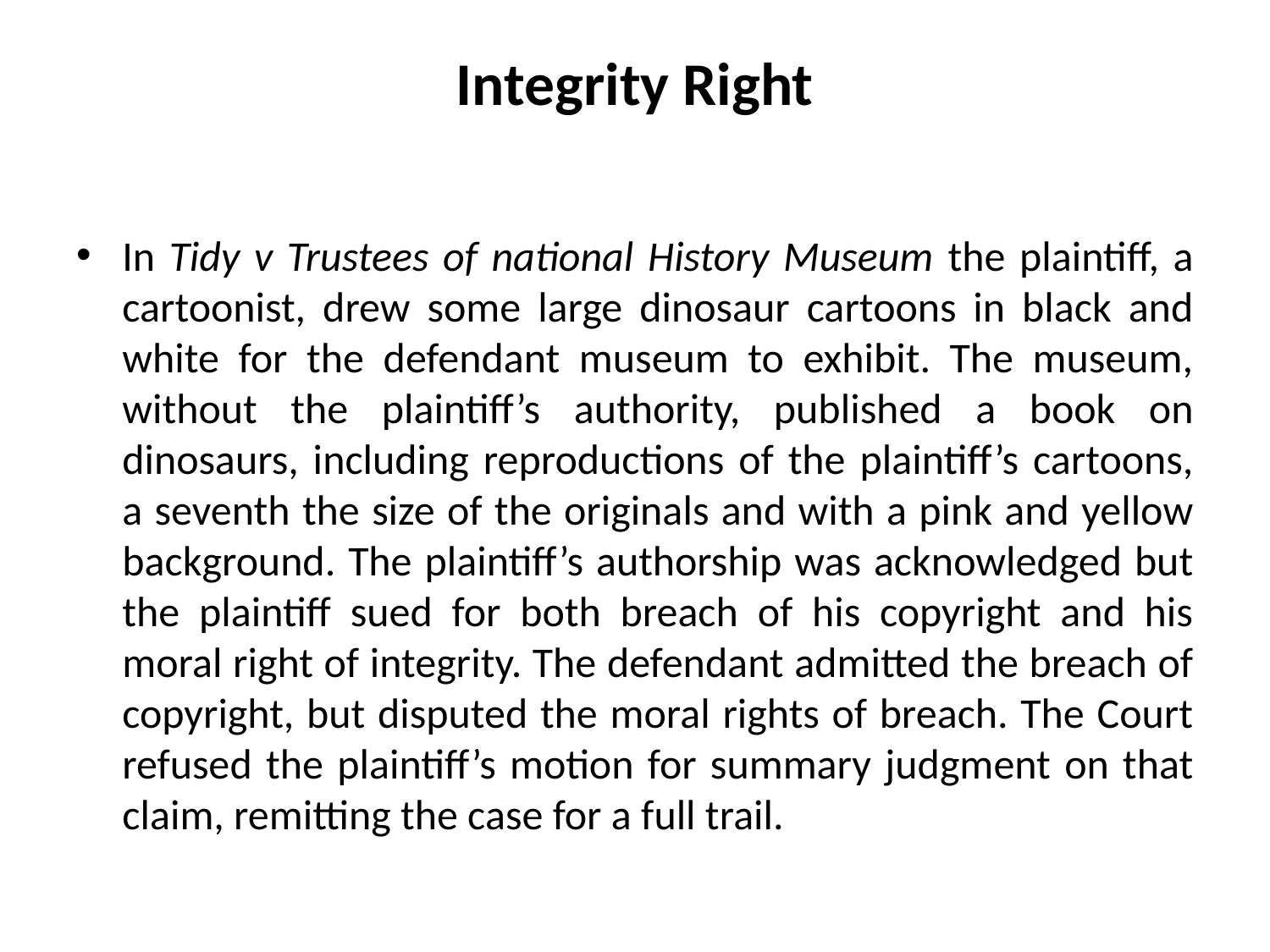

# Integrity Right
In Tidy v Trustees of national History Museum the plaintiff, a cartoonist, drew some large dinosaur cartoons in black and white for the defendant museum to exhibit. The museum, without the plaintiff’s authority, published a book on dinosaurs, including reproductions of the plaintiff’s cartoons, a seventh the size of the originals and with a pink and yellow background. The plaintiff’s authorship was acknowledged but the plaintiff sued for both breach of his copyright and his moral right of integrity. The defendant admitted the breach of copyright, but disputed the moral rights of breach. The Court refused the plaintiff’s motion for summary judgment on that claim, remitting the case for a full trail.